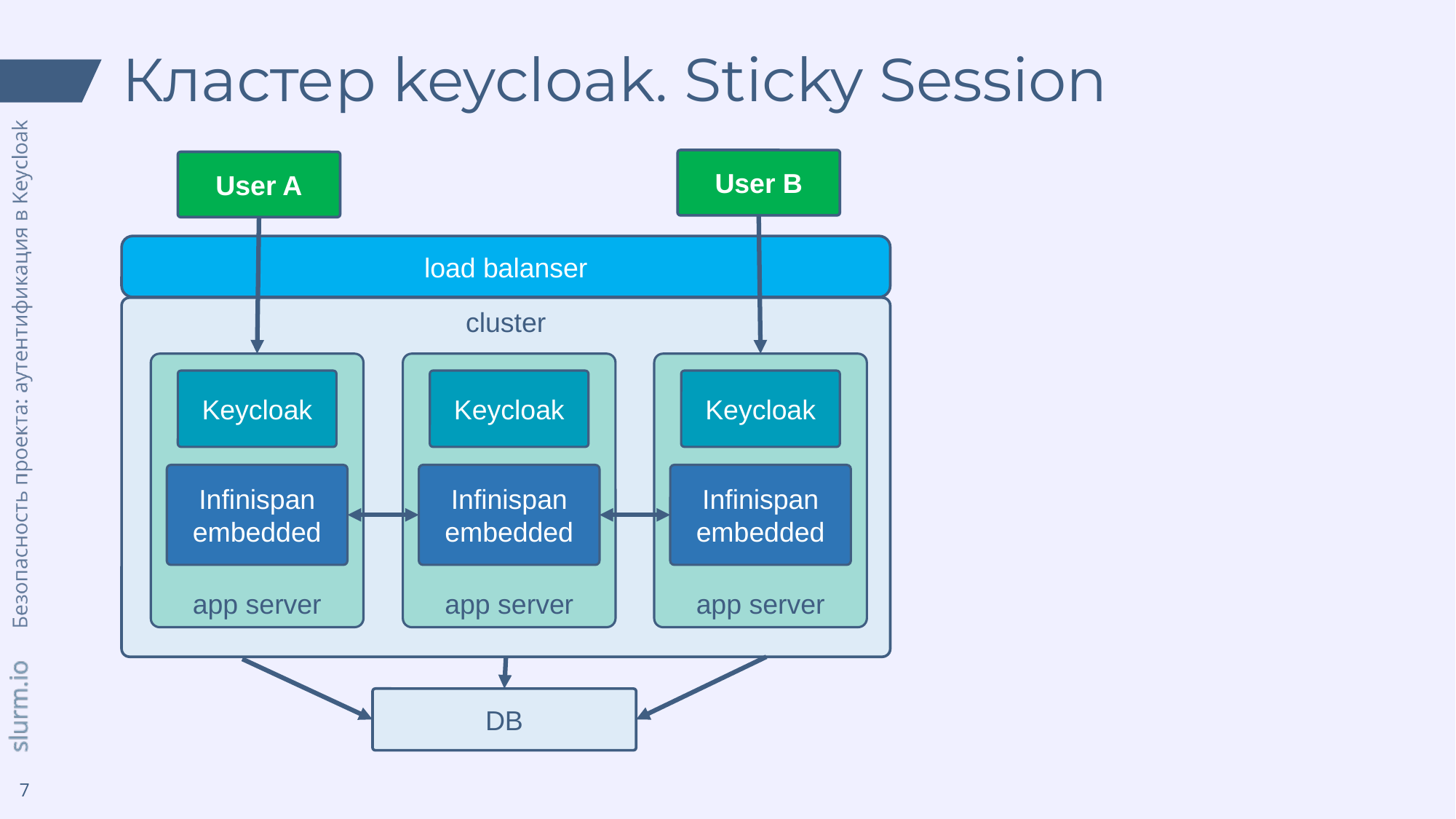

# Кластер keycloak. Sticky Session
User B
User A
load balanser
cluster
app server
app server
app server
Keycloak
Keycloak
Keycloak
Infinispan embedded
Infinispan embedded
Infinispan embedded
DB